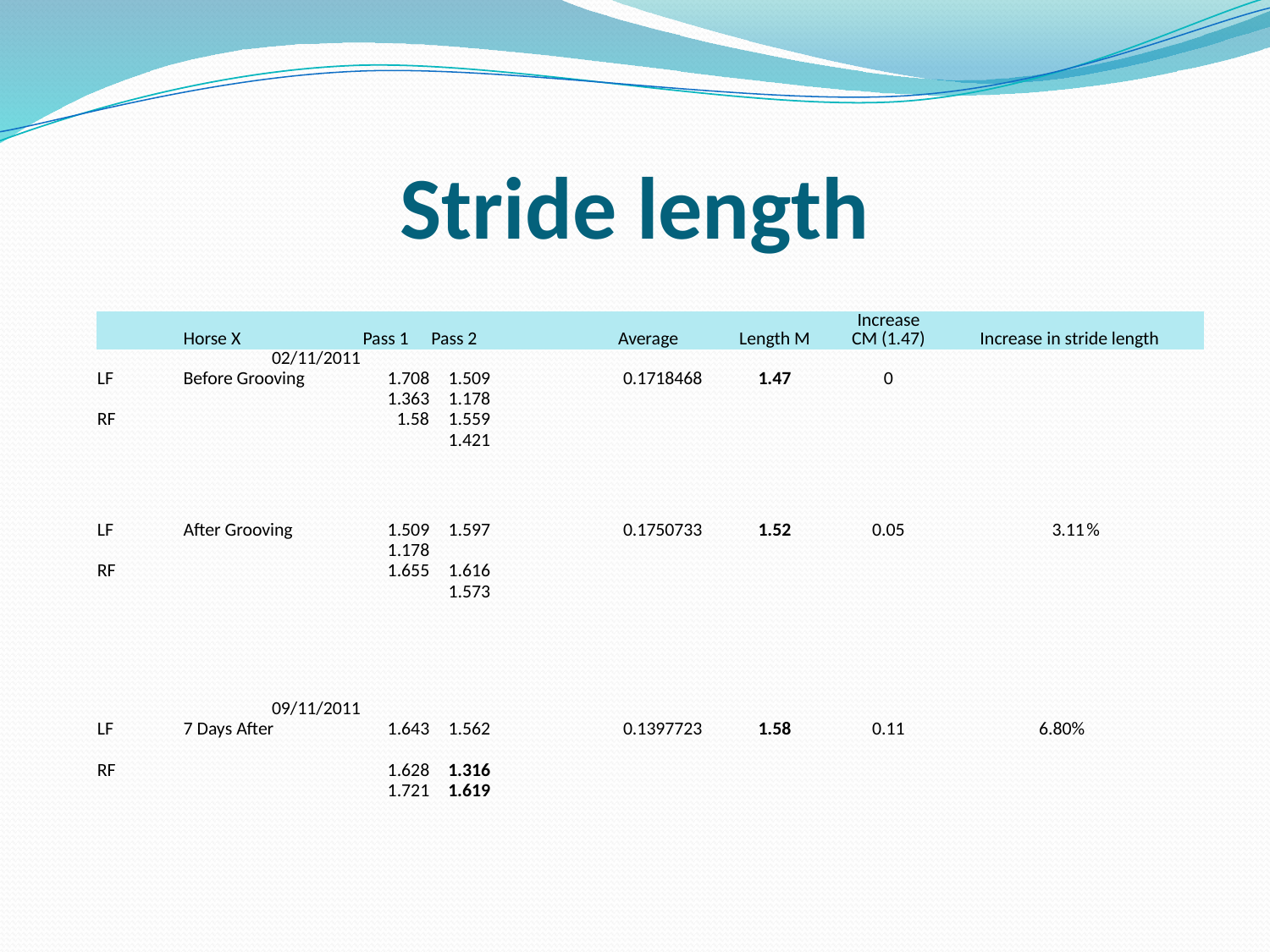

# Stride length
|  |  |  |  |  |  |  |  |  |  |  |
| --- | --- | --- | --- | --- | --- | --- | --- | --- | --- | --- |
|  | Horse X | Pass 1 | Pass 2 |  |  | Average | Length M | Increase CM (1.47) | Increase in stride length |  |
|  | 02/11/2011 |  |  |  |  |  |  |  |  |  |
| LF | Before Grooving | 1.708 | 1.509 |  |  | 0.1718468 | 1.47 | 0 |  |  |
|  |  | 1.363 | 1.178 |  |  |  |  |  |  |  |
| RF |  | 1.58 | 1.559 |  |  |  |  |  |  |  |
|  |  |  | 1.421 |  |  |  |  |  |  |  |
|  |  |  |  |  |  |  |  |  |  |  |
| LF | After Grooving | 1.509 | 1.597 |  |  | 0.1750733 | 1.52 | 0.05 | 3.11 | % |
|  |  | 1.178 |  |  |  |  |  |  |  |  |
| RF |  | 1.655 | 1.616 |  |  |  |  |  |  |  |
|  |  |  | 1.573 |  |  |  |  |  |  |  |
|  |  |  |  |  |  |  |  |  |  |  |
|  | 09/11/2011 |  |  |  |  |  |  |  |  |  |
| LF | 7 Days After | 1.643 | 1.562 |  |  | 0.1397723 | 1.58 | 0.11 | 6.80% |  |
|  |  |  |  |  |  |  |  |  |  |  |
| RF |  | 1.628 | 1.316 |  |  |  |  |  |  |  |
|  |  | 1.721 | 1.619 |  |  |  |  |  |  |  |